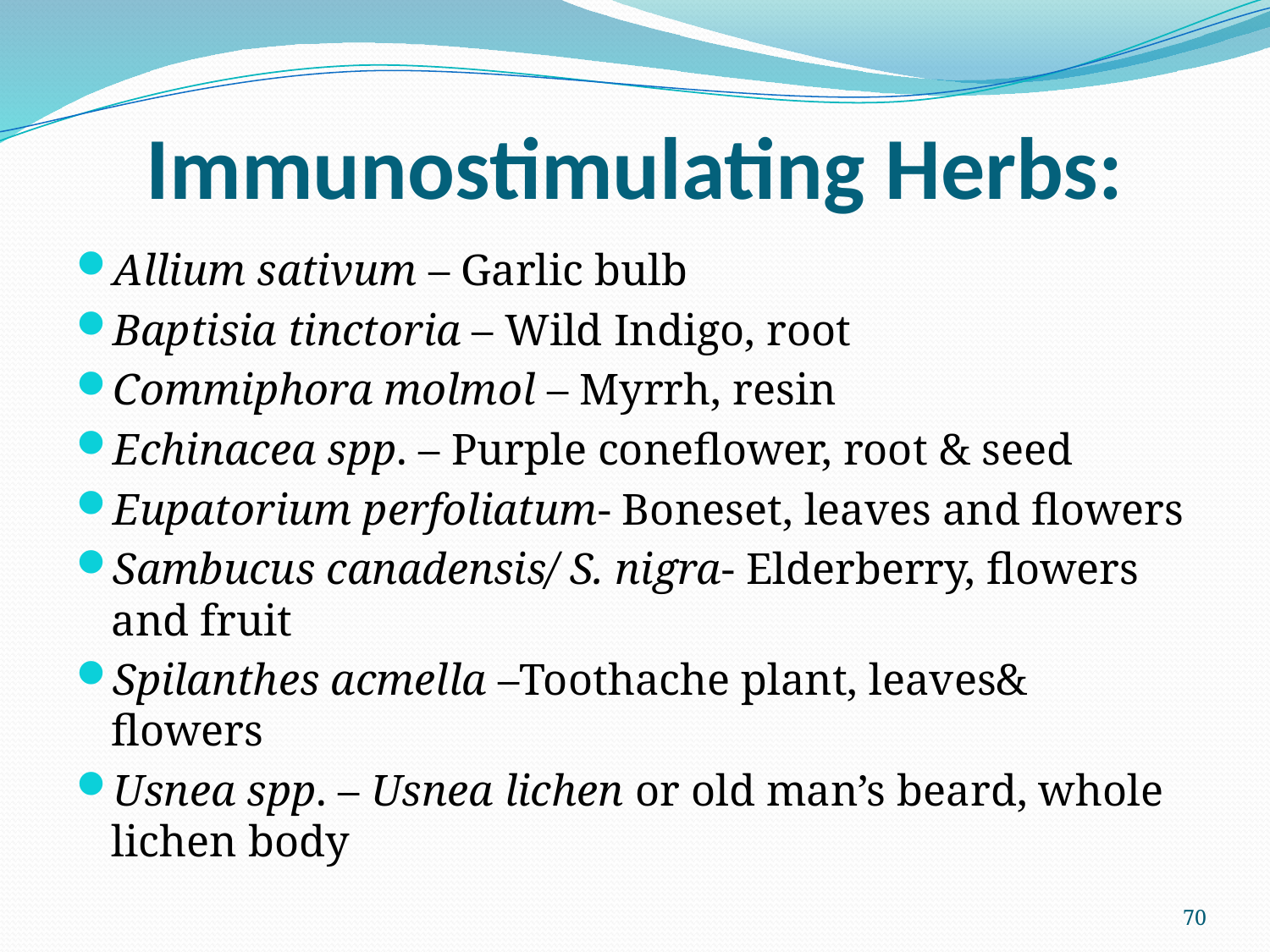

# Immunostimulating Herbs:
Allium sativum – Garlic bulb
Baptisia tinctoria – Wild Indigo, root
Commiphora molmol – Myrrh, resin
Echinacea spp. – Purple coneflower, root & seed
Eupatorium perfoliatum- Boneset, leaves and flowers
Sambucus canadensis/ S. nigra- Elderberry, flowers and fruit
Spilanthes acmella –Toothache plant, leaves&  flowers
Usnea spp. – Usnea lichen or old man’s beard, whole lichen body
70